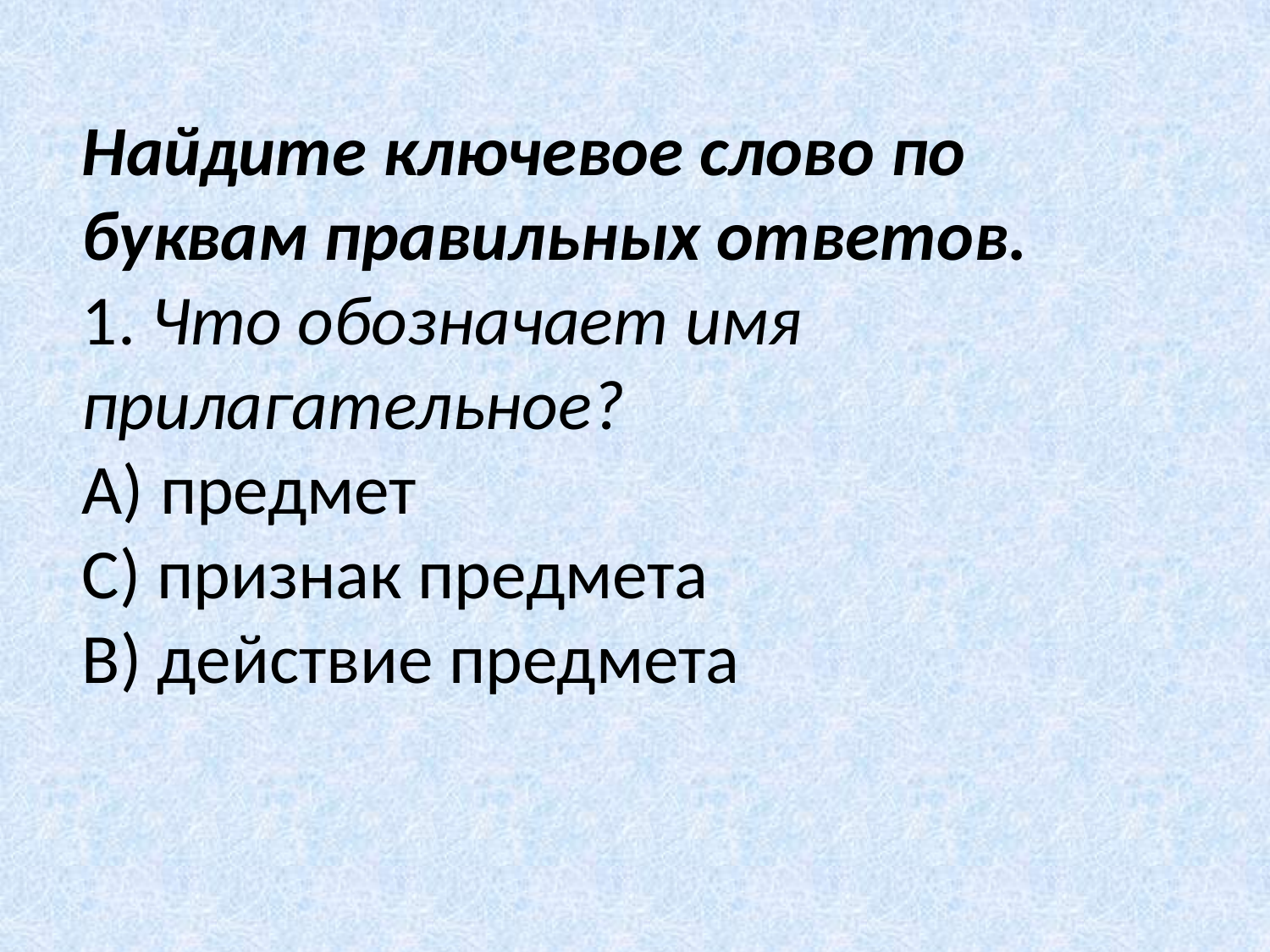

Найдите ключевое слово по буквам правильных ответов.
1. Что обозначает имя прилагательное?
А) предмет
С) признак предмета
В) действие предмета